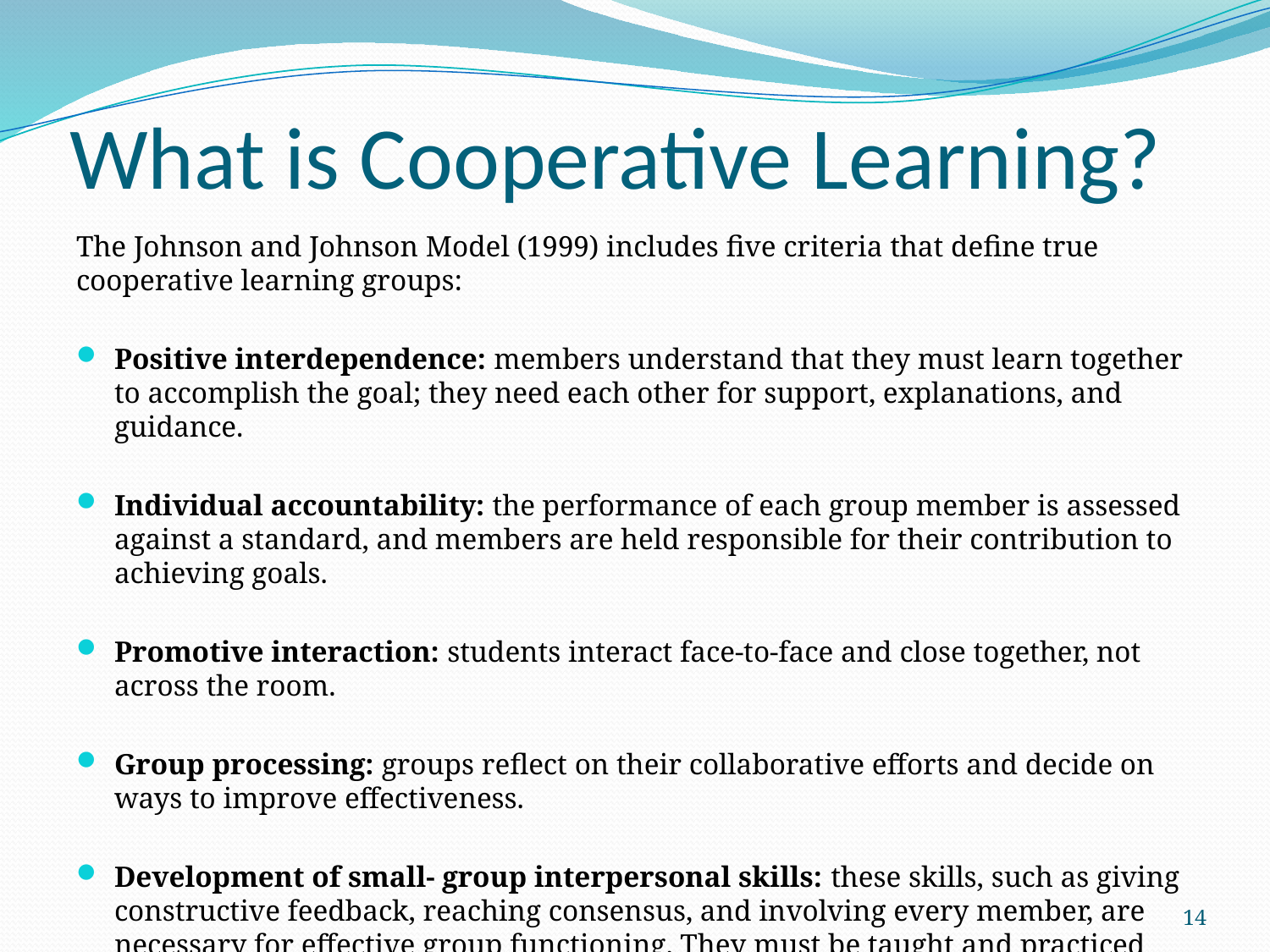

# What is Cooperative Learning?
The Johnson and Johnson Model (1999) includes five criteria that define true cooperative learning groups:

Positive interdependence: members understand that they must learn together to accomplish the goal; they need each other for support, explanations, and guidance.

Individual accountability: the performance of each group member is assessed against a standard, and members are held responsible for their contribution to achieving goals.

Promotive interaction: students interact face-to-face and close together, not across the room.

Group processing: groups reflect on their collaborative efforts and decide on ways to improve effectiveness.

Development of small- group interpersonal skills: these skills, such as giving constructive feedback, reaching consensus, and involving every member, are necessary for effective group functioning. They must be taught and practiced before the groups tackle a learning task.

14